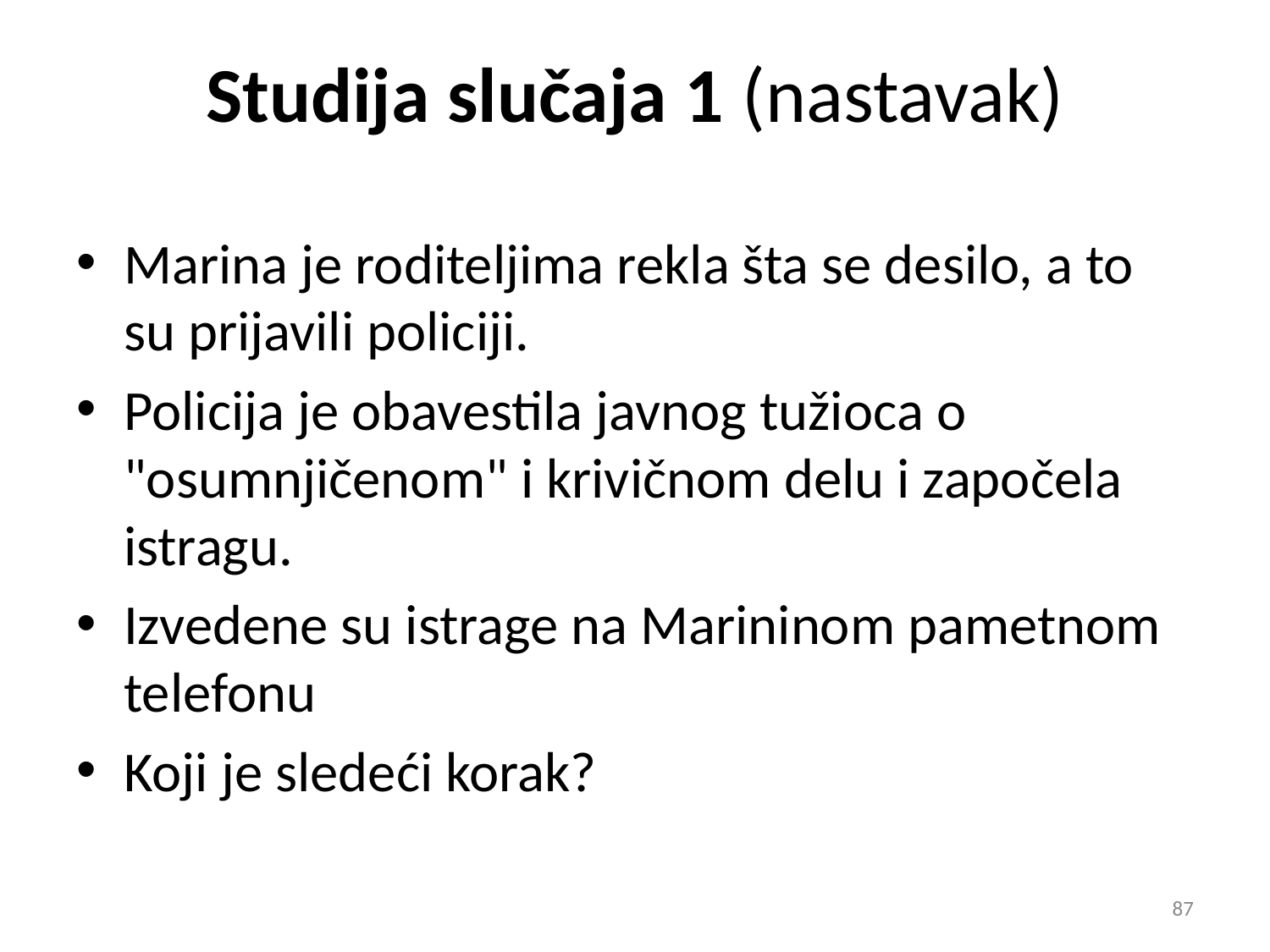

# Studija slučaja 1 (nastavak)
Marina je roditeljima rekla šta se desilo, a to su prijavili policiji.
Policija je obavestila javnog tužioca o "osumnjičenom" i krivičnom delu i započela istragu.
Izvedene su istrage na Marininom pametnom telefonu
Koji je sledeći korak?

87